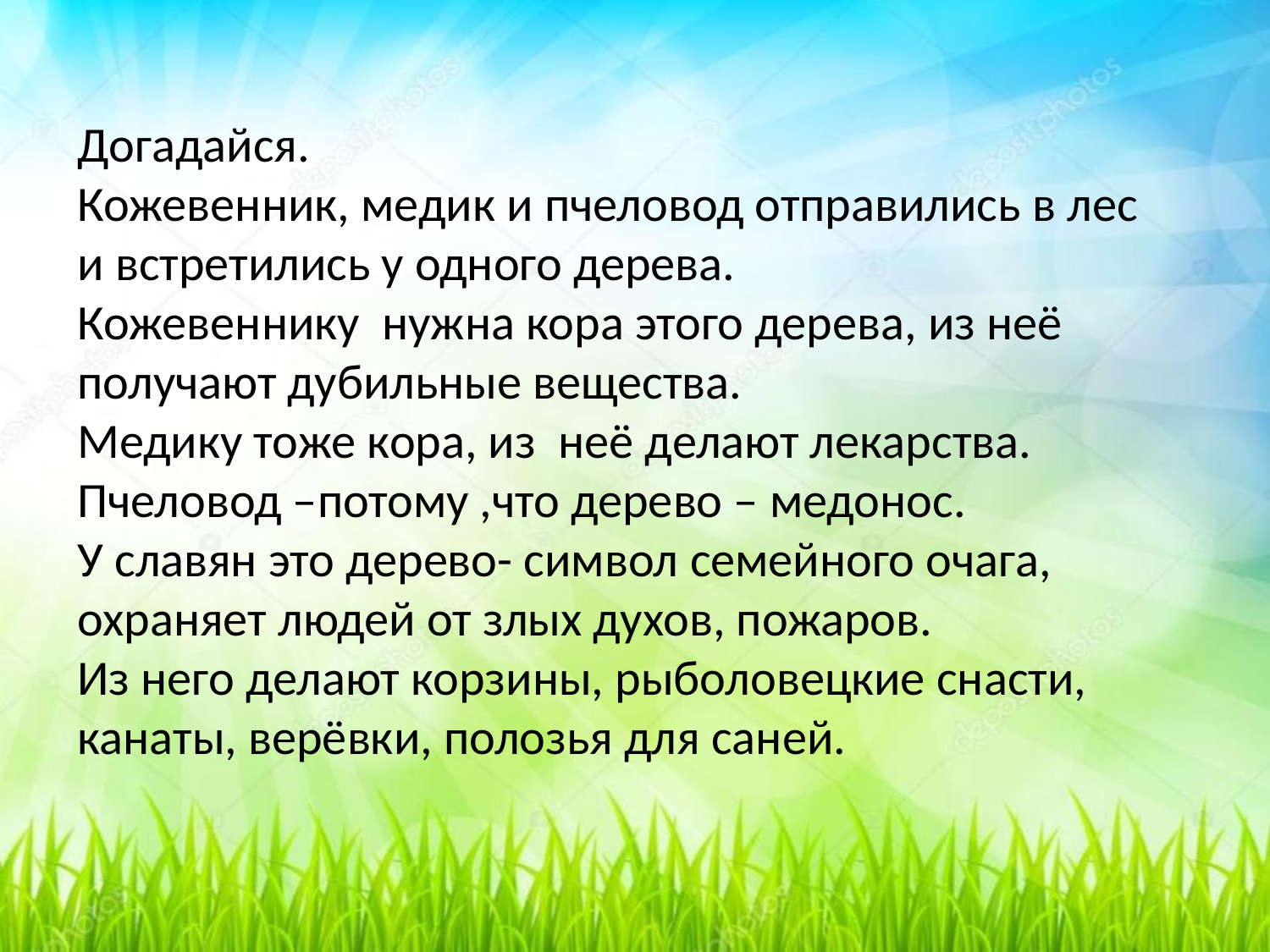

Догадайся.
Кожевенник, медик и пчеловод отправились в лес и встретились у одного дерева.
Кожевеннику  нужна кора этого дерева, из неё получают дубильные вещества.
Медику тоже кора, из  неё делают лекарства.
Пчеловод –потому ,что дерево – медонос.
У славян это дерево- символ семейного очага, охраняет людей от злых духов, пожаров.
Из него делают корзины, рыболовецкие снасти, канаты, верёвки, полозья для саней.